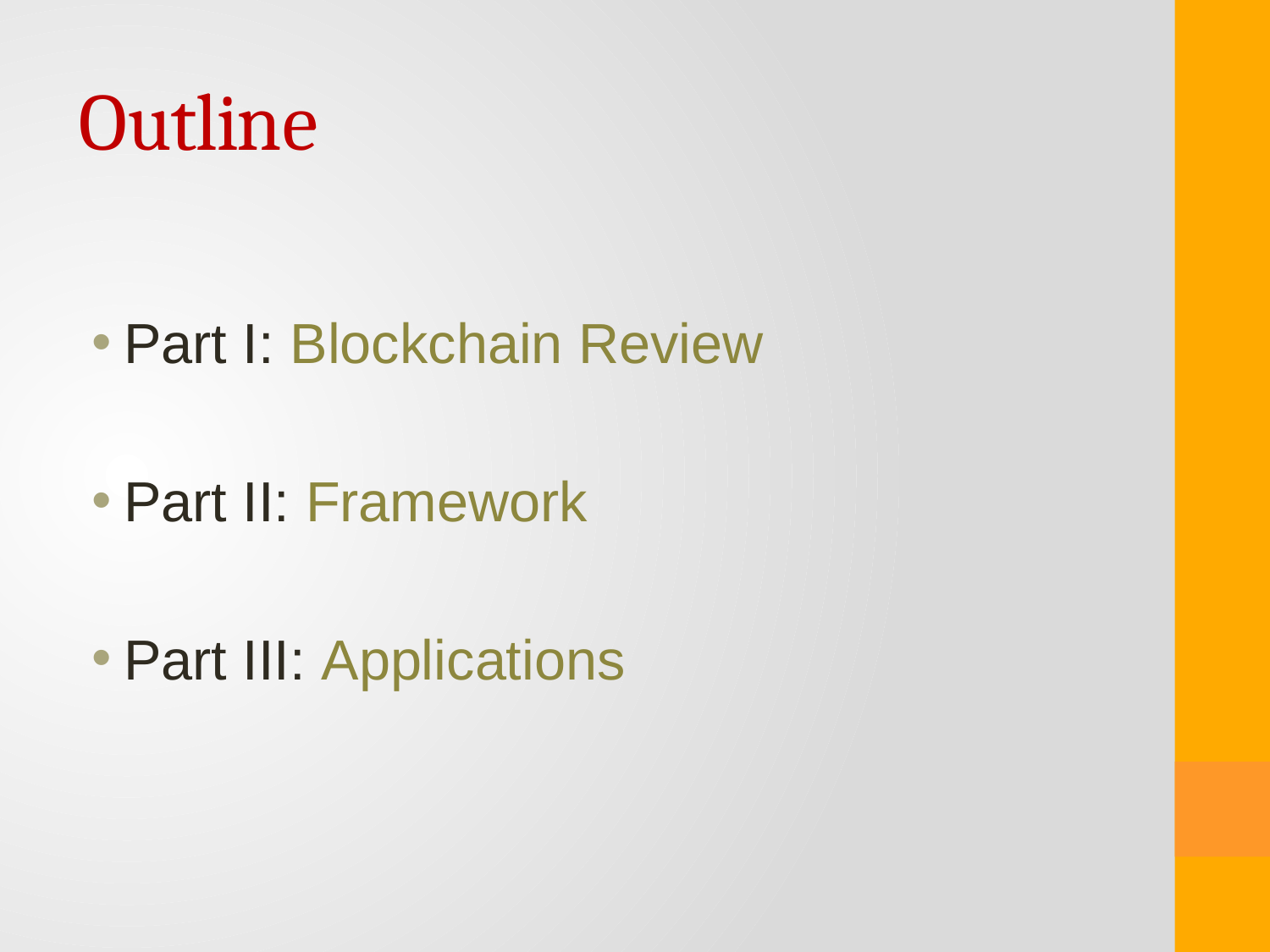

# Outline

Part I: Blockchain Review

Part II: Framework

Part III: Applications